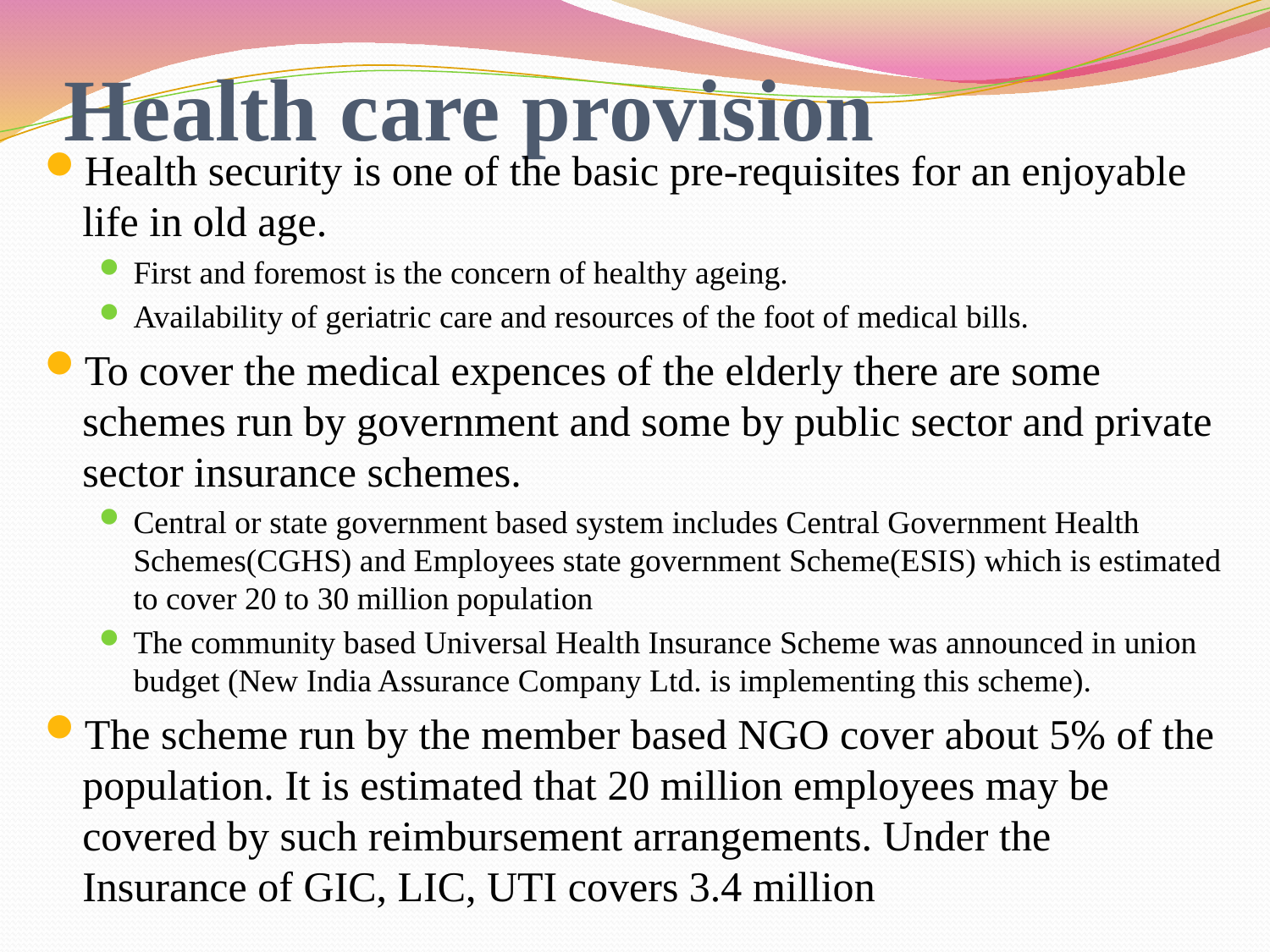

# Health care provision
Health security is one of the basic pre-requisites for an enjoyable life in old age.
First and foremost is the concern of healthy ageing.
Availability of geriatric care and resources of the foot of medical bills.
To cover the medical expences of the elderly there are some schemes run by government and some by public sector and private sector insurance schemes.
Central or state government based system includes Central Government Health Schemes(CGHS) and Employees state government Scheme(ESIS) which is estimated to cover 20 to 30 million population
The community based Universal Health Insurance Scheme was announced in union budget (New India Assurance Company Ltd. is implementing this scheme).
The scheme run by the member based NGO cover about 5% of the population. It is estimated that 20 million employees may be covered by such reimbursement arrangements. Under the Insurance of GIC, LIC, UTI covers 3.4 million